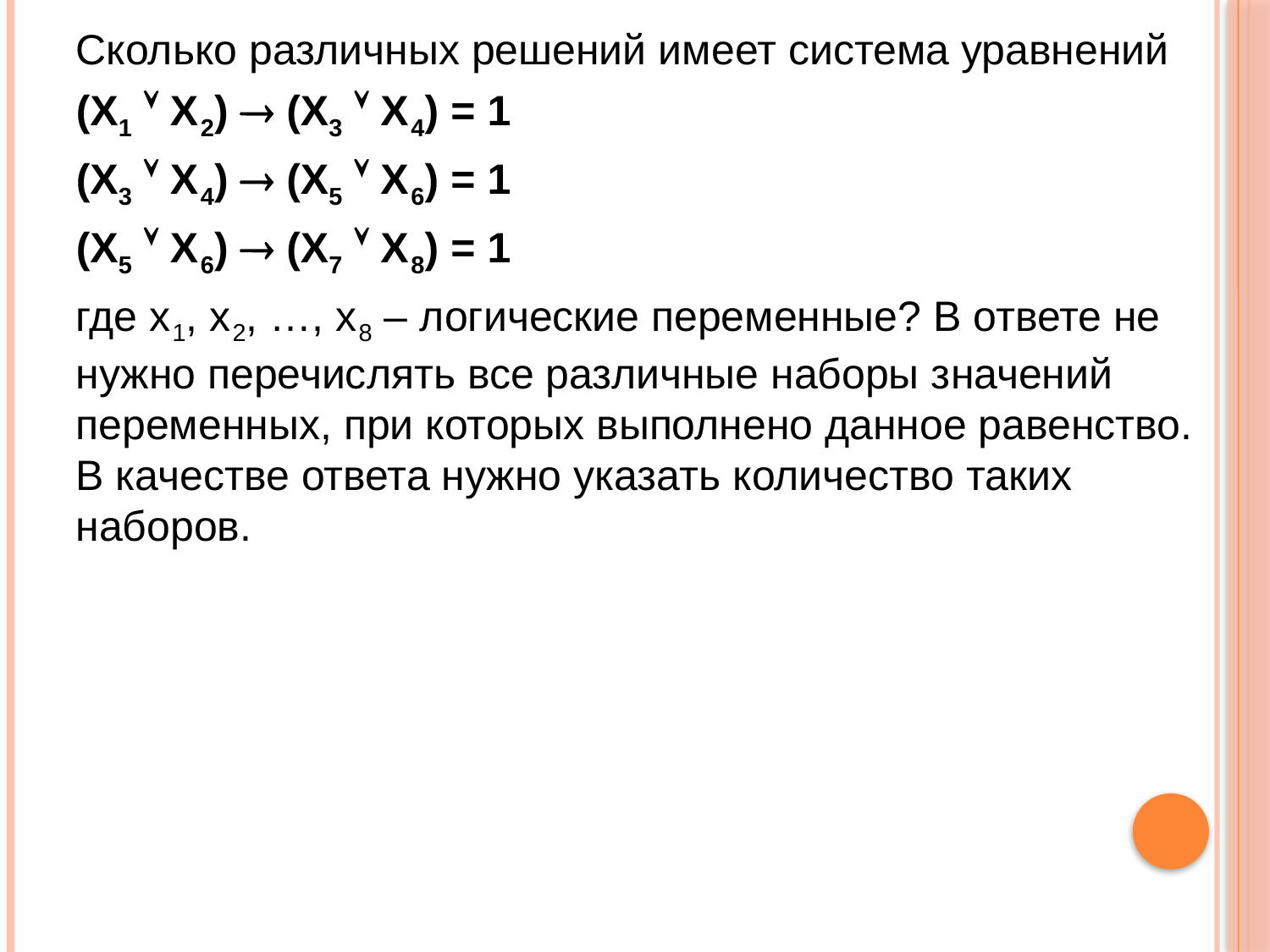

Сколько различных решений имеет система уравнений
(X1 ∨ X2) → (X3 ∨ X4) = 1
(X3 ∨ X4) → (X5 ∨ X6) = 1
(X5 ∨ X6) → (X7 ∨ X8) = 1
где x1, x2, …, x8 – логические переменные? В ответе не нужно перечислять все различные наборы значений переменных, при которых выполнено данное равенство. В качестве ответа нужно указать количество таких наборов.